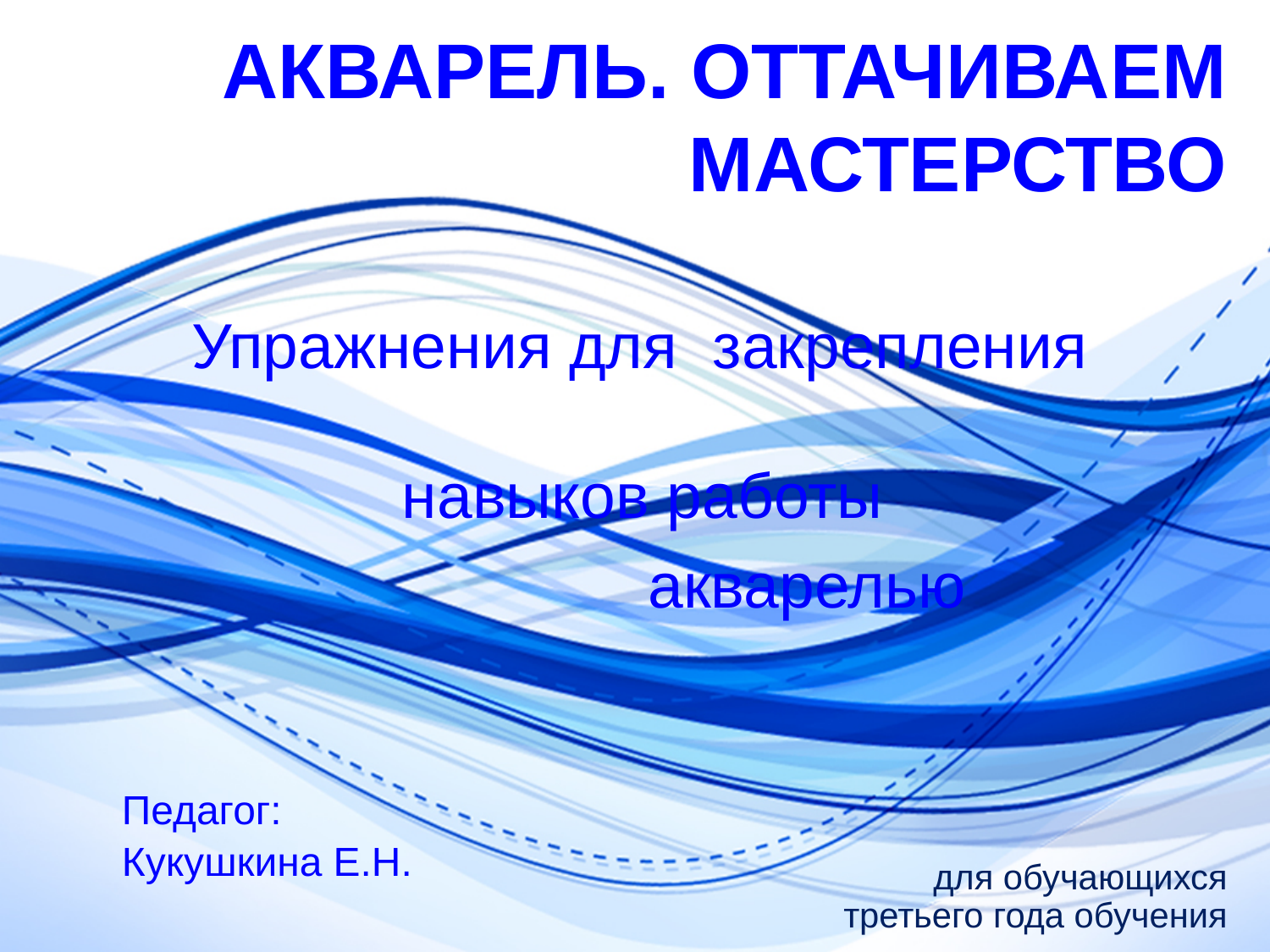

# АКВАРЕЛЬ. Оттачиваем мастерство
Упражнения для  закрепления
            навыков работы
                          акварелью
Педагог:
Кукушкина Е.Н.
для обучающихся третьего года обучения